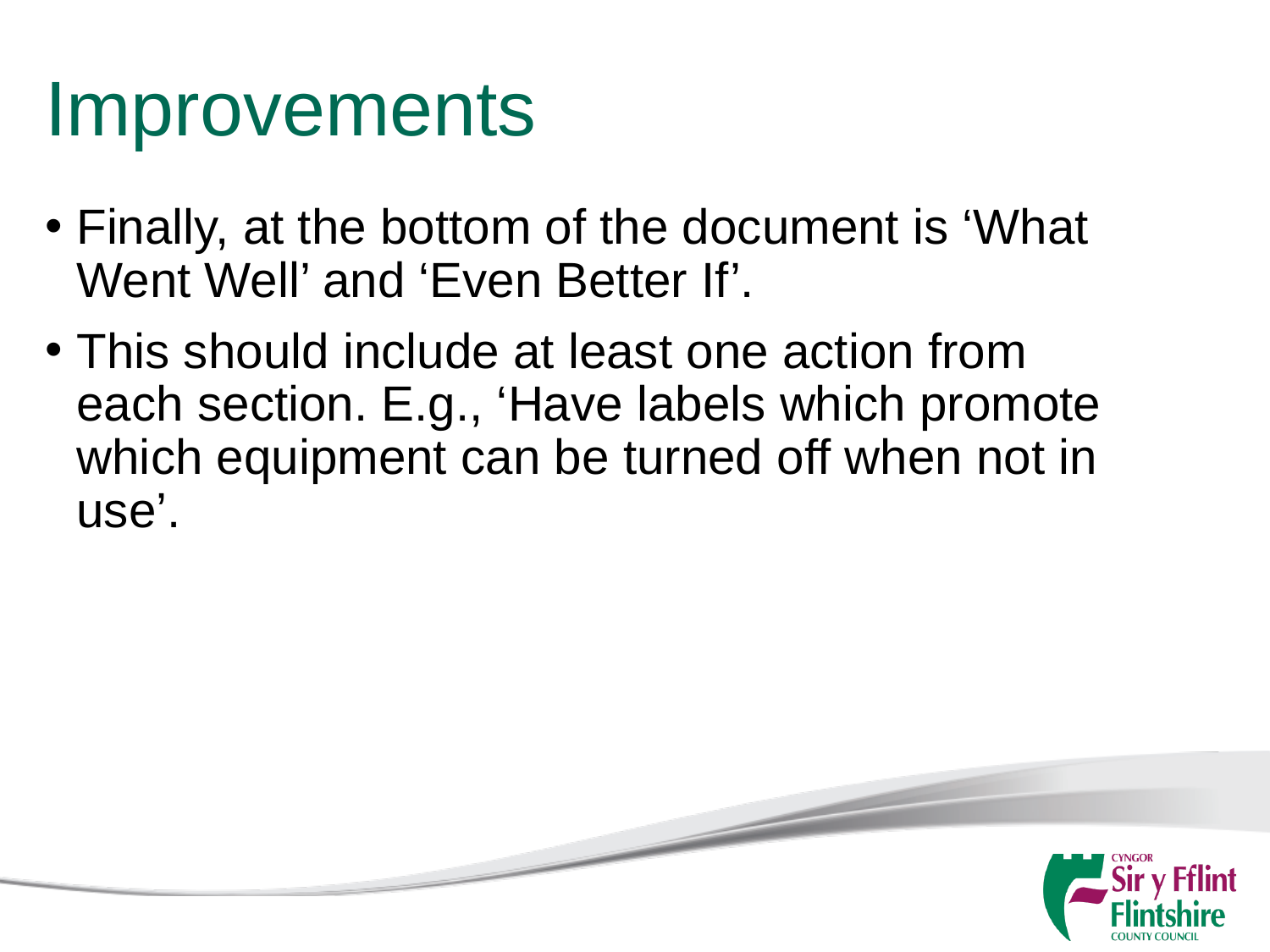

# Improvements
Finally, at the bottom of the document is ‘What Went Well’ and ‘Even Better If’.
This should include at least one action from each section. E.g., ‘Have labels which promote which equipment can be turned off when not in use’.